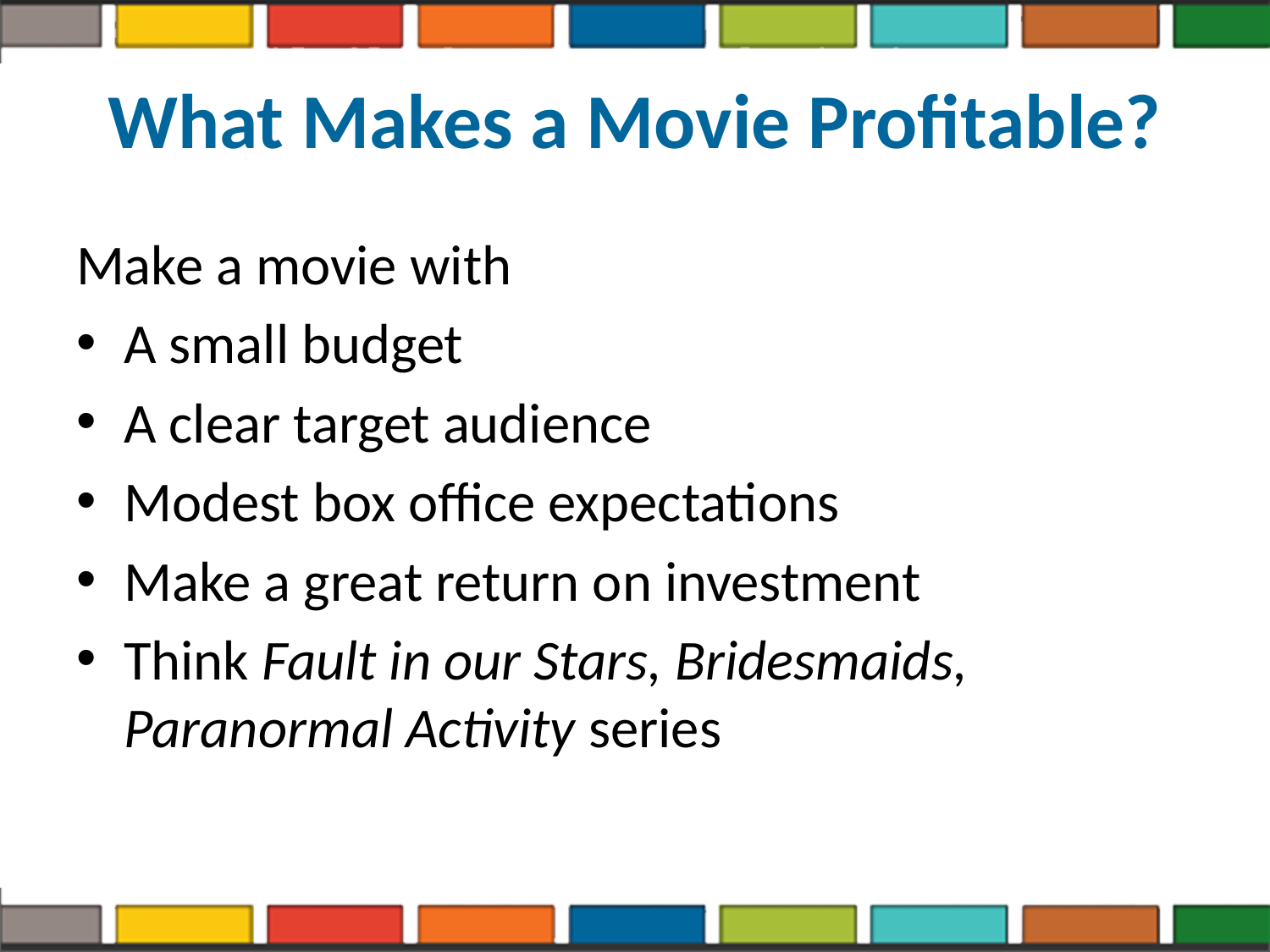

# What Makes a Movie Profitable?
Make a movie with
A small budget
A clear target audience
Modest box office expectations
Make a great return on investment
Think Fault in our Stars, Bridesmaids, Paranormal Activity series